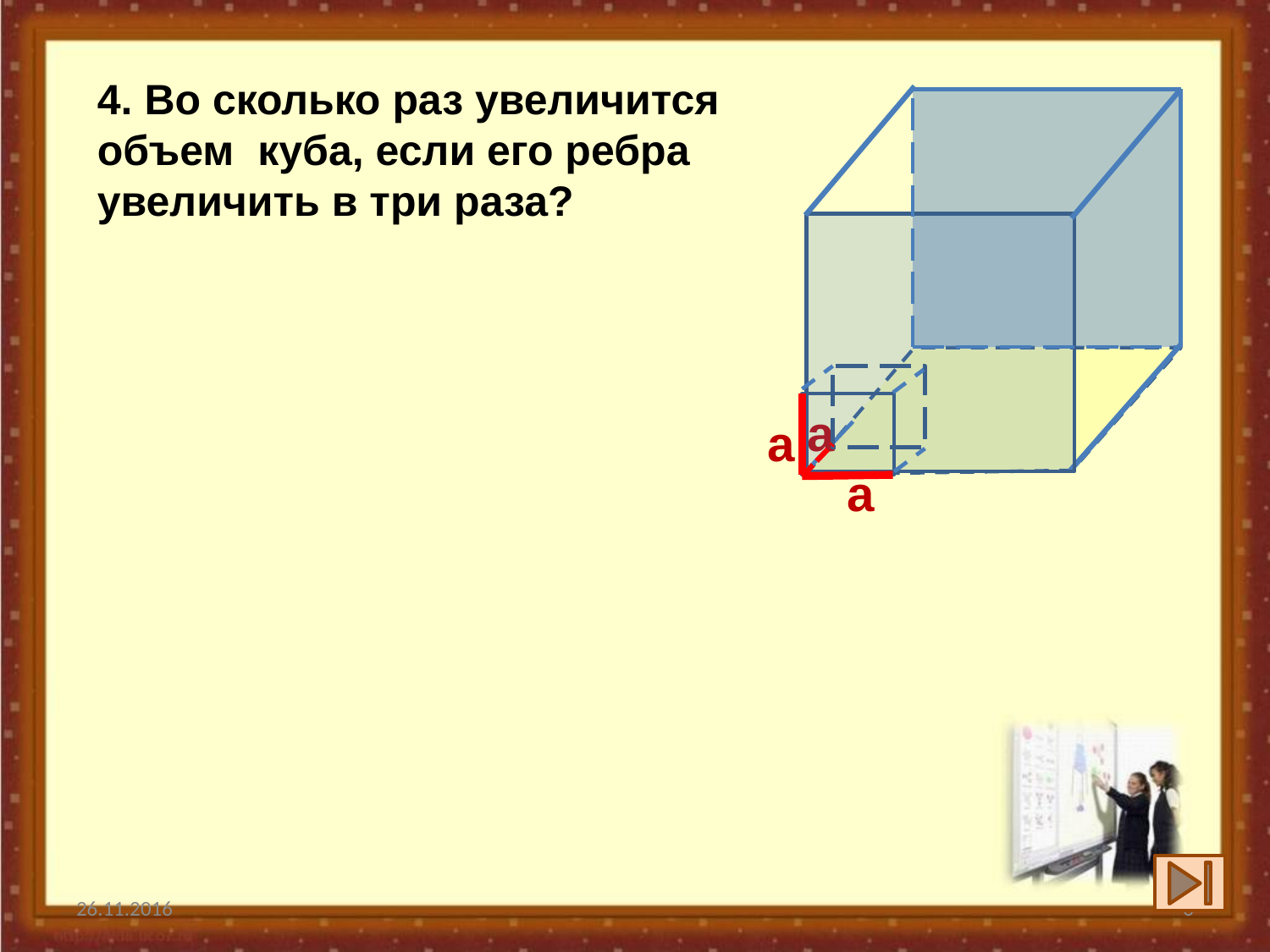

4. Во сколько раз увеличится объем  куба, если его ребра увеличить в три раза?

а
а
а

26.11.2016
6